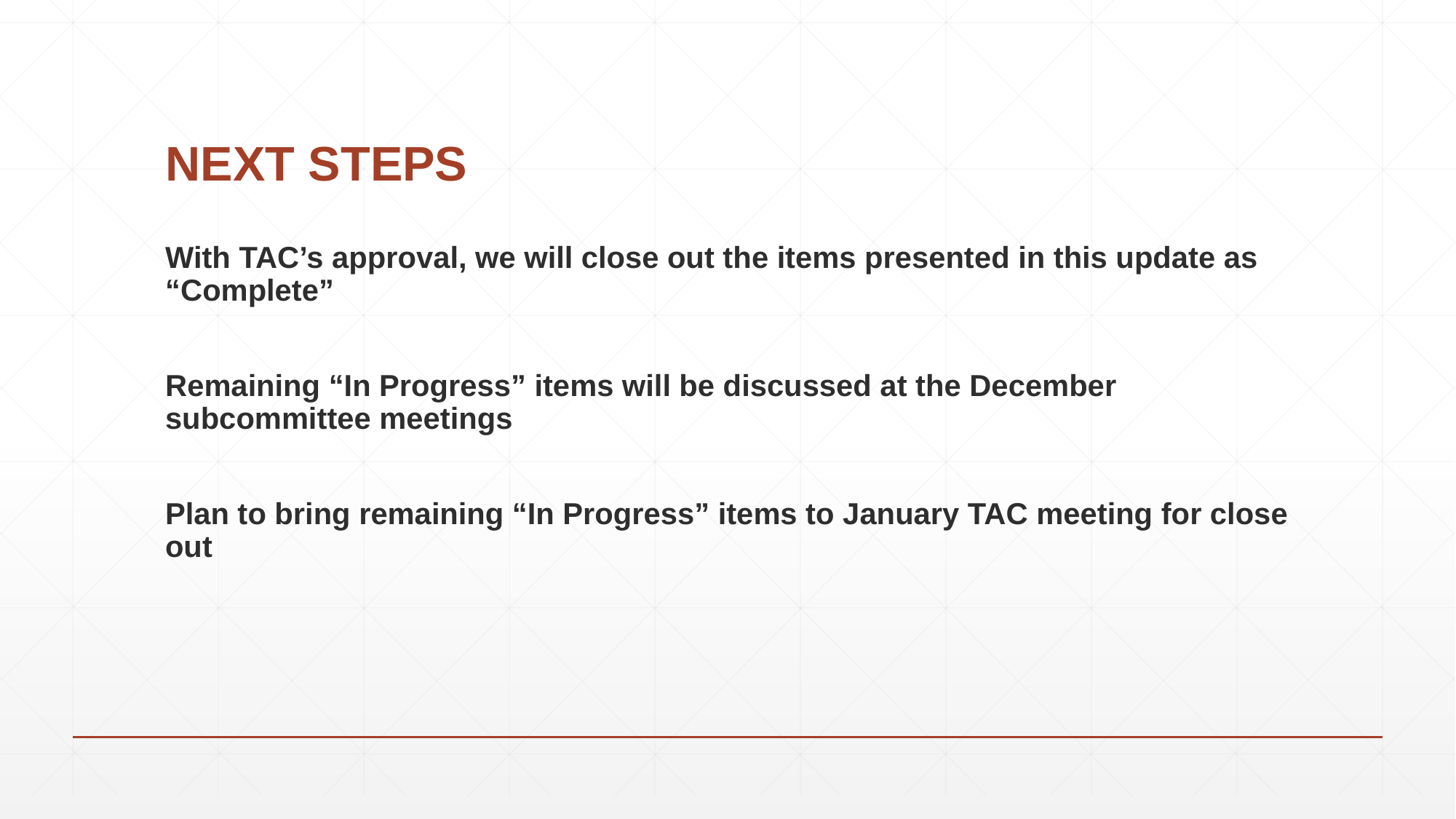

# NEXT STEPS
With TAC’s approval, we will close out the items presented in this update as “Complete”

Remaining “In Progress” items will be discussed at the December subcommittee meetings

Plan to bring remaining “In Progress” items to January TAC meeting for close out